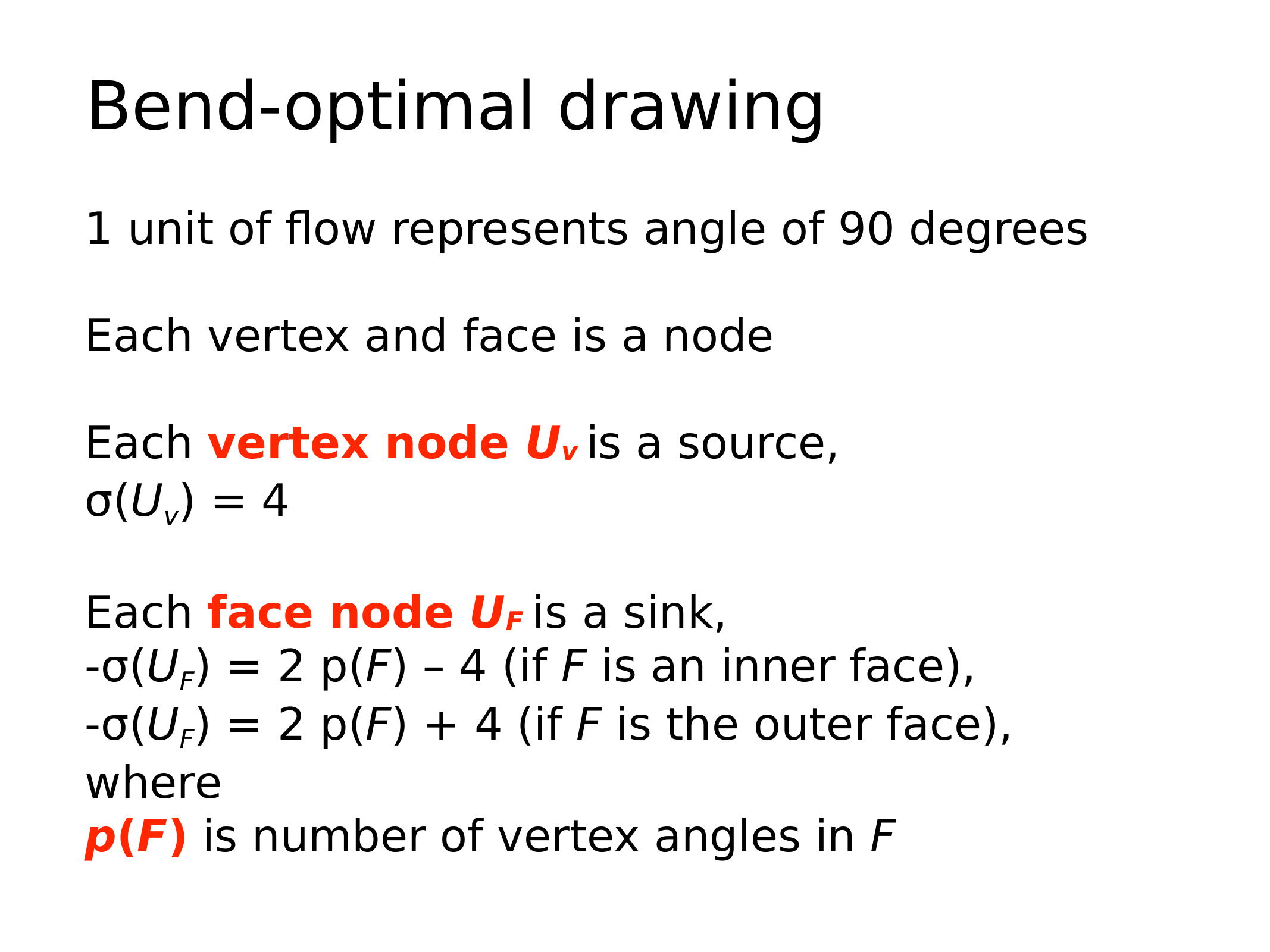

Bend-optimal drawing
1 unit of flow represents angle of 90 degrees

Each vertex and face is a node

Each vertex node Uv is a source,
σ(Uv) = 4

Each face node UF is a sink,
-σ(UF) = 2 p(F) – 4 (if F is an inner face),
-σ(UF) = 2 p(F) + 4 (if F is the outer face),
where
p(F) is number of vertex angles in F
34